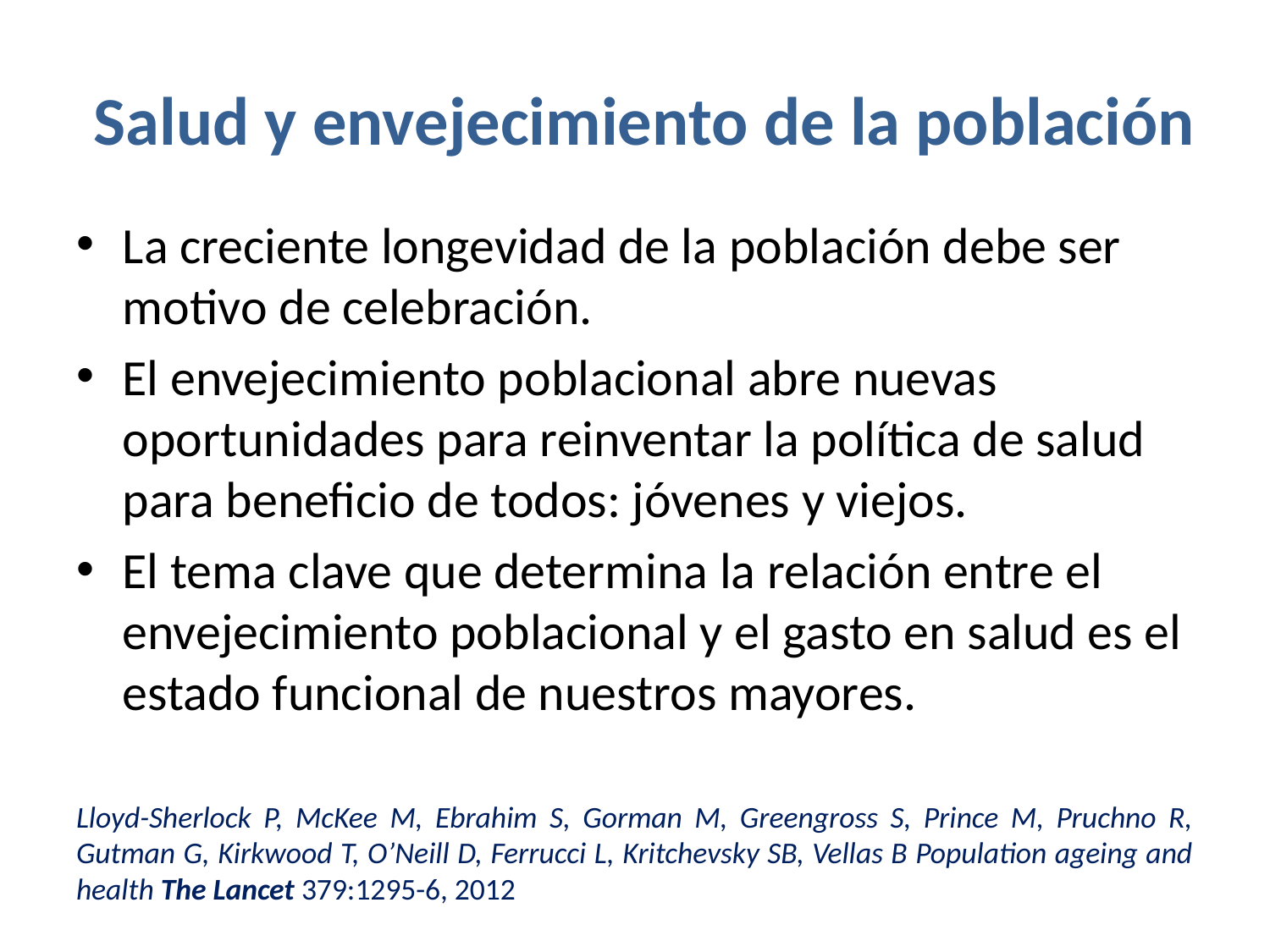

# Salud y envejecimiento de la población
La creciente longevidad de la población debe ser motivo de celebración.
El envejecimiento poblacional abre nuevas oportunidades para reinventar la política de salud para beneficio de todos: jóvenes y viejos.
El tema clave que determina la relación entre el envejecimiento poblacional y el gasto en salud es el estado funcional de nuestros mayores.

Lloyd-Sherlock P, McKee M, Ebrahim S, Gorman M, Greengross S, Prince M, Pruchno R, Gutman G, Kirkwood T, O’Neill D, Ferrucci L, Kritchevsky SB, Vellas B Population ageing and health The Lancet 379:1295-6, 2012